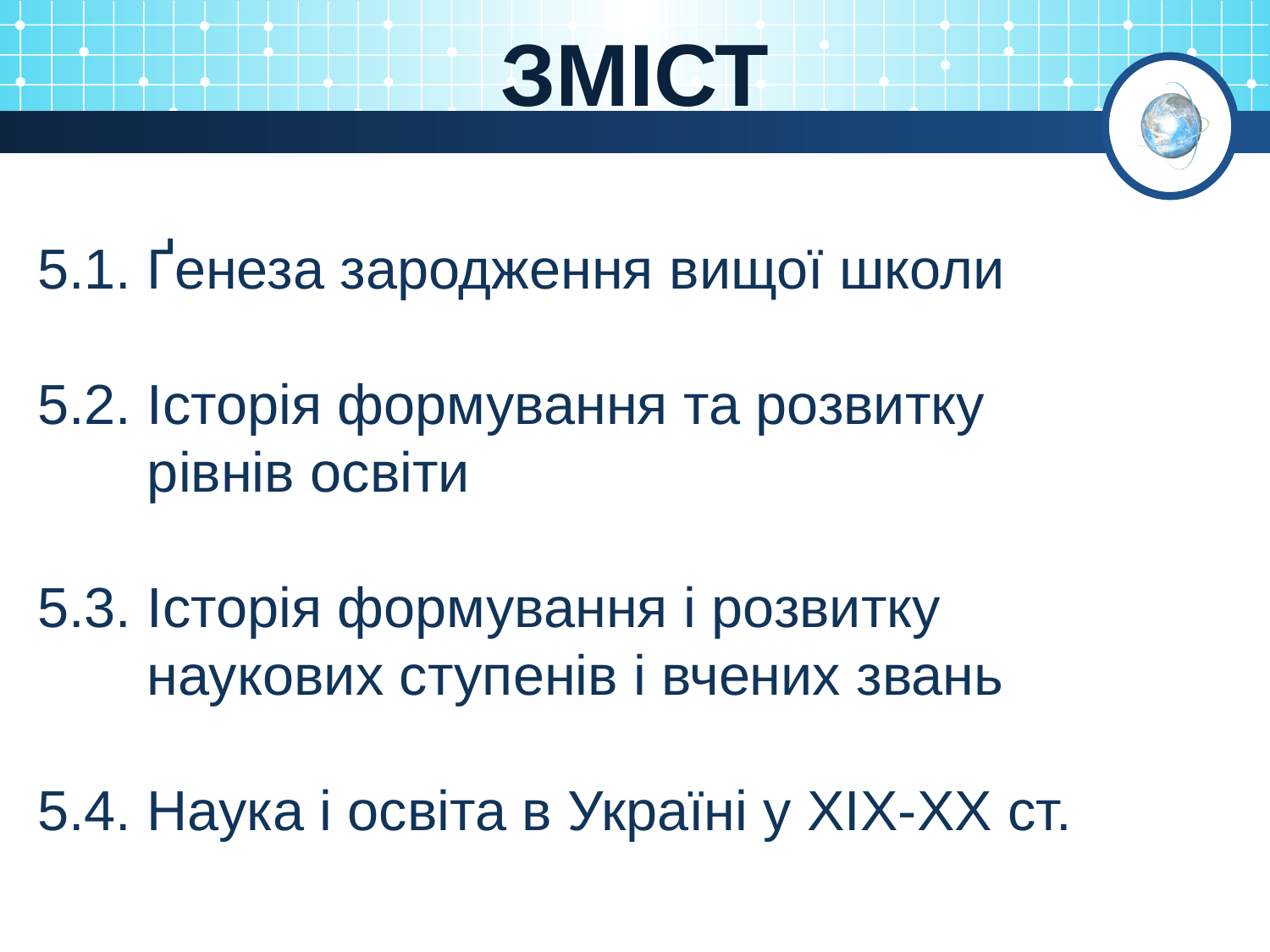

# ЗМІСТ
5.1. Ґенеза зародження вищої школи

5.2. Історія формування та розвитку
       рівнів освіти

5.3. Історія формування і розвитку
       наукових ступенів і вчених звань

5.4. Наука і освіта в Україні у ХІХ-ХХ ст.